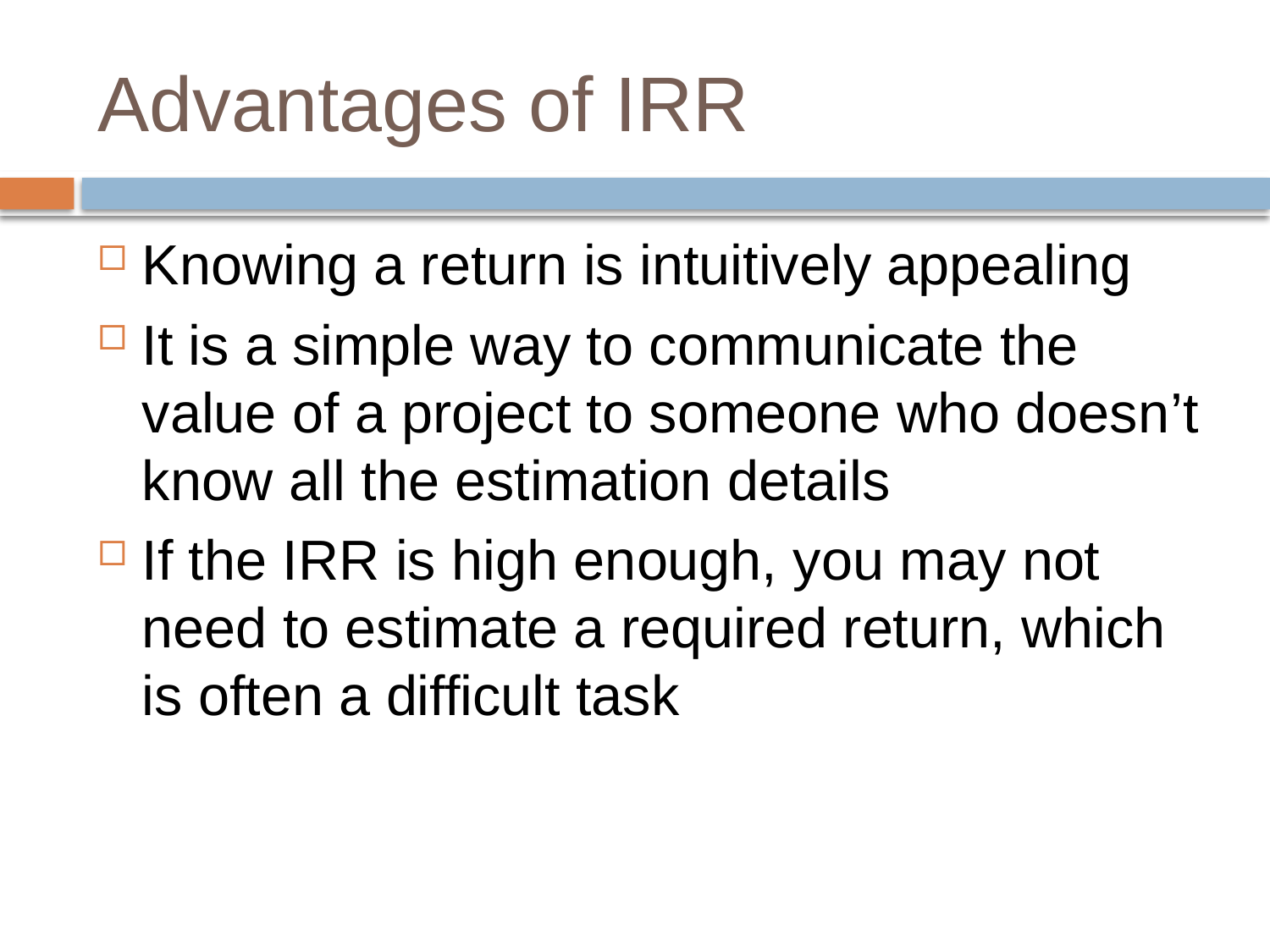

# Advantages of IRR
Knowing a return is intuitively appealing
It is a simple way to communicate the value of a project to someone who doesn’t know all the estimation details
If the IRR is high enough, you may not need to estimate a required return, which is often a difficult task